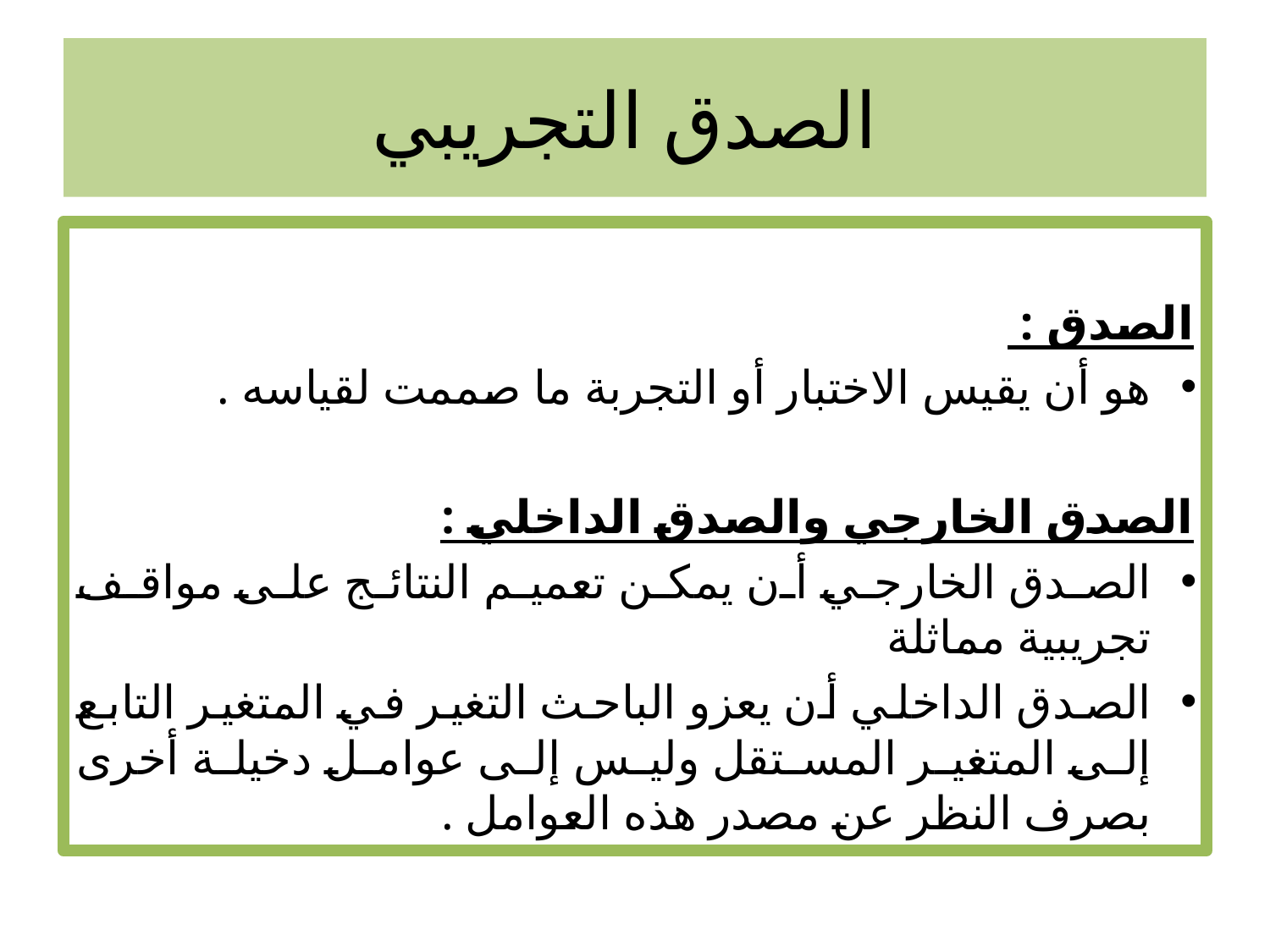

# الصدق التجريبي

الصدق :
هو أن يقيس الاختبار أو التجربة ما صممت لقياسه .

الصدق الخارجي والصدق الداخلي :
الصدق الخارجي أن يمكن تعميم النتائج على مواقف تجريبية مماثلة
الصدق الداخلي أن يعزو الباحث التغير في المتغير التابع إلى المتغير المستقل وليس إلى عوامل دخيلة أخرى بصرف النظر عن مصدر هذه العوامل .